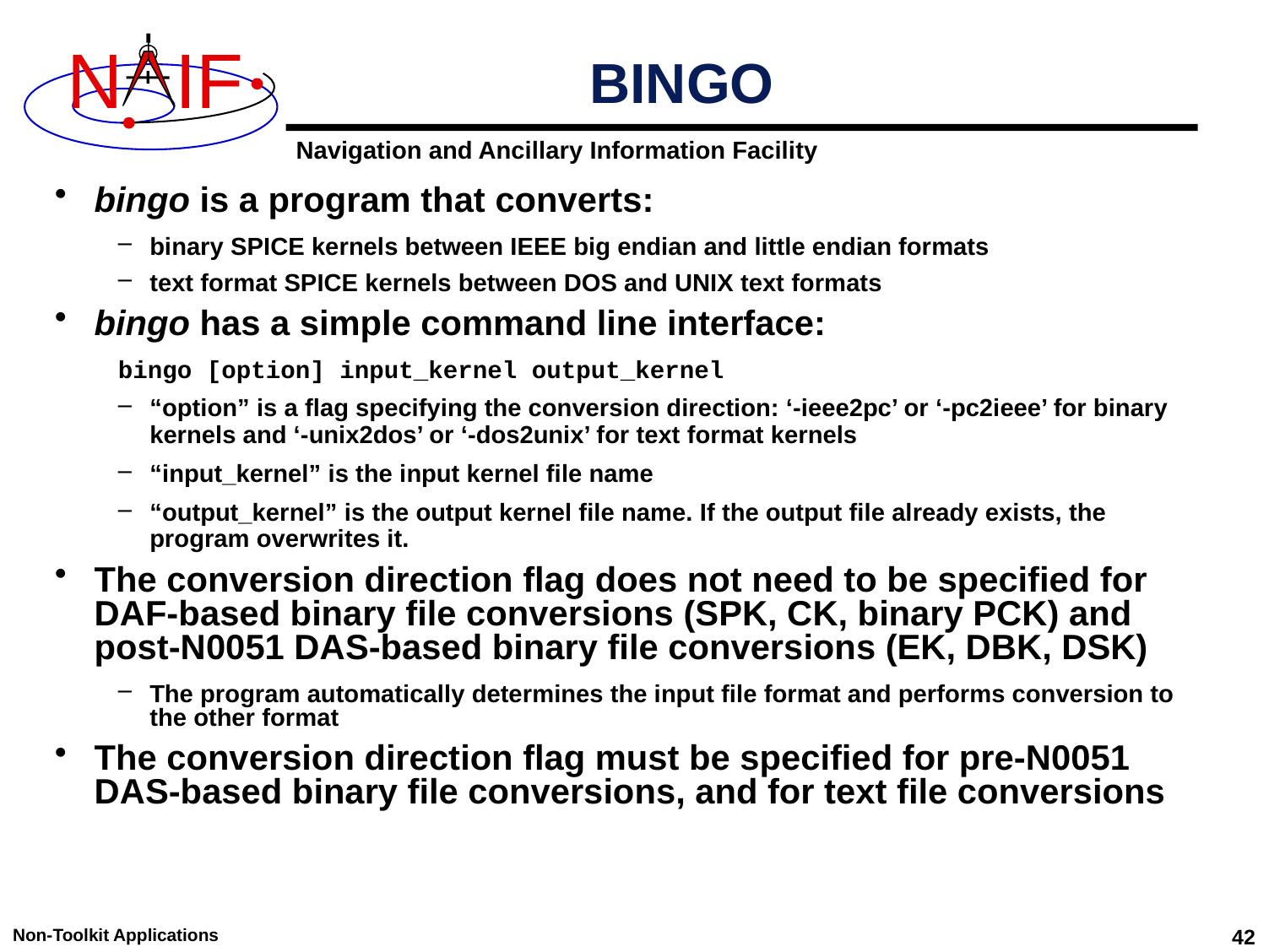

# BINGO
bingo is a program that converts:
binary SPICE kernels between IEEE big endian and little endian formats
text format SPICE kernels between DOS and UNIX text formats
bingo has a simple command line interface:
bingo [option] input_kernel output_kernel
“option” is a flag specifying the conversion direction: ‘-ieee2pc’ or ‘-pc2ieee’ for binary kernels and ‘-unix2dos’ or ‘-dos2unix’ for text format kernels
“input_kernel” is the input kernel file name
“output_kernel” is the output kernel file name. If the output file already exists, the program overwrites it.
The conversion direction flag does not need to be specified for DAF-based binary file conversions (SPK, CK, binary PCK) and post-N0051 DAS-based binary file conversions (EK, DBK, DSK)
The program automatically determines the input file format and performs conversion to the other format
The conversion direction flag must be specified for pre-N0051 DAS-based binary file conversions, and for text file conversions
Non-Toolkit Applications
42